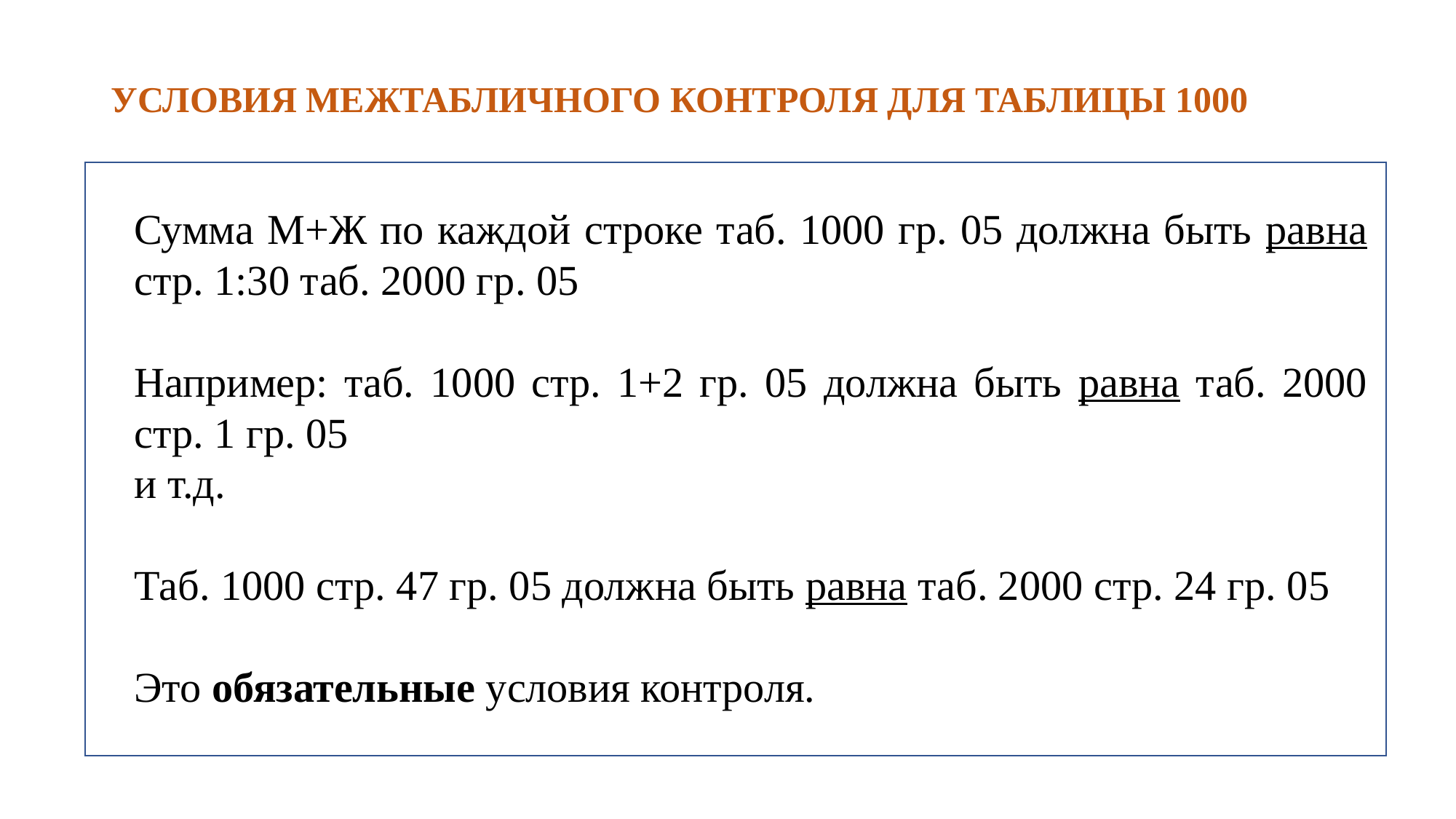

# УСЛОВИЯ МЕЖТАБЛИЧНОГО КОНТРОЛЯ ДЛЯ ТАБЛИЦЫ 1000

Сумма М+Ж по каждой строке таб. 1000 гр. 05 должна быть равна стр. 1:30 таб. 2000 гр. 05

Например: таб. 1000 стр. 1+2 гр. 05 должна быть равна таб. 2000 стр. 1 гр. 05
и т.д.

Таб. 1000 стр. 47 гр. 05 должна быть равна таб. 2000 стр. 24 гр. 05

Это обязательные условия контроля.